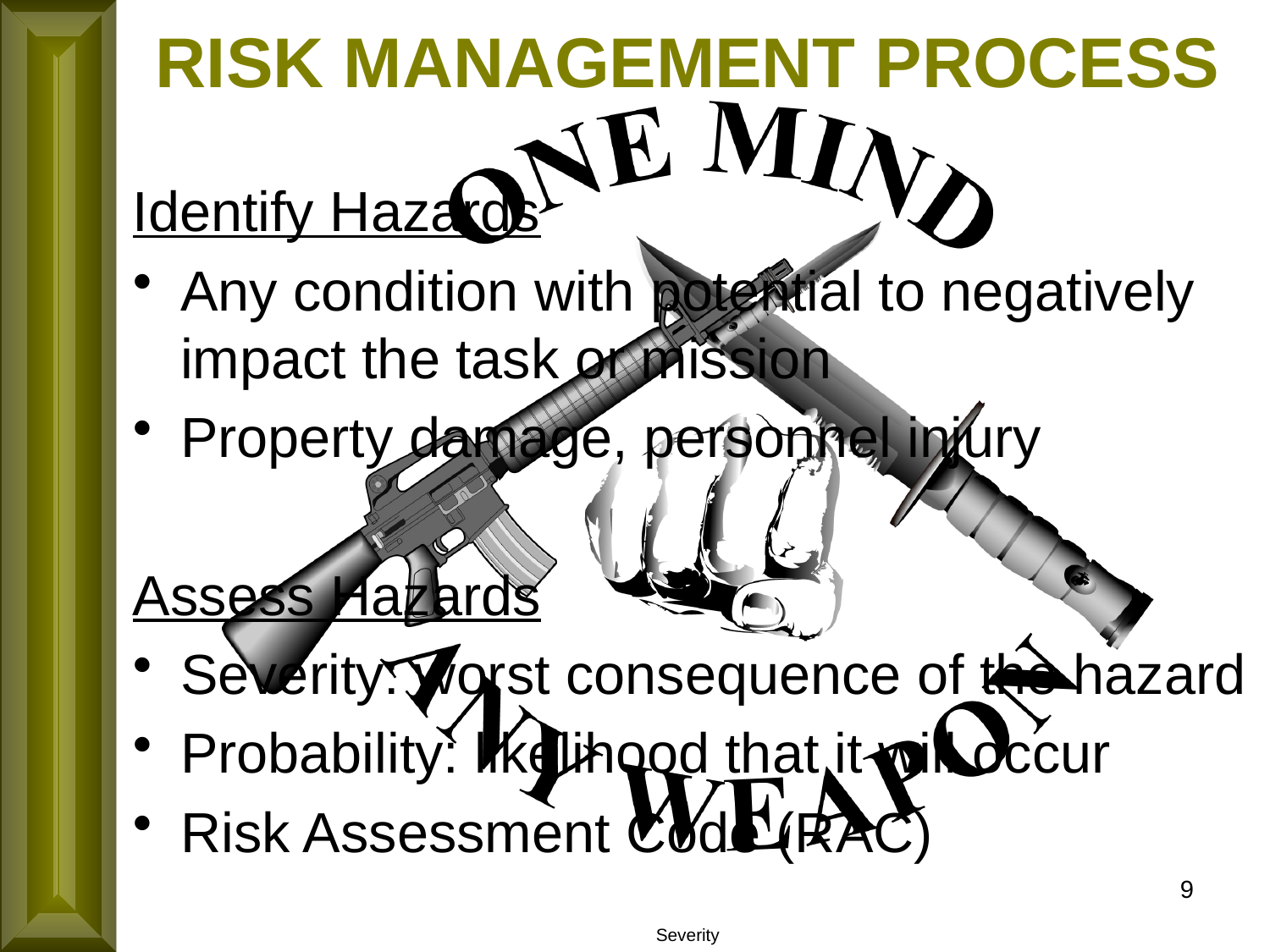

RISK MANAGEMENT PROCESS
Identify Hazards
Any condition with potential to negatively impact the task or mission
Property damage, personnel injury

Assess Hazards
Severity: worst consequence of the hazard
Probability: likelihood that it will occur
Risk Assessment Code (RAC)
9
Severity